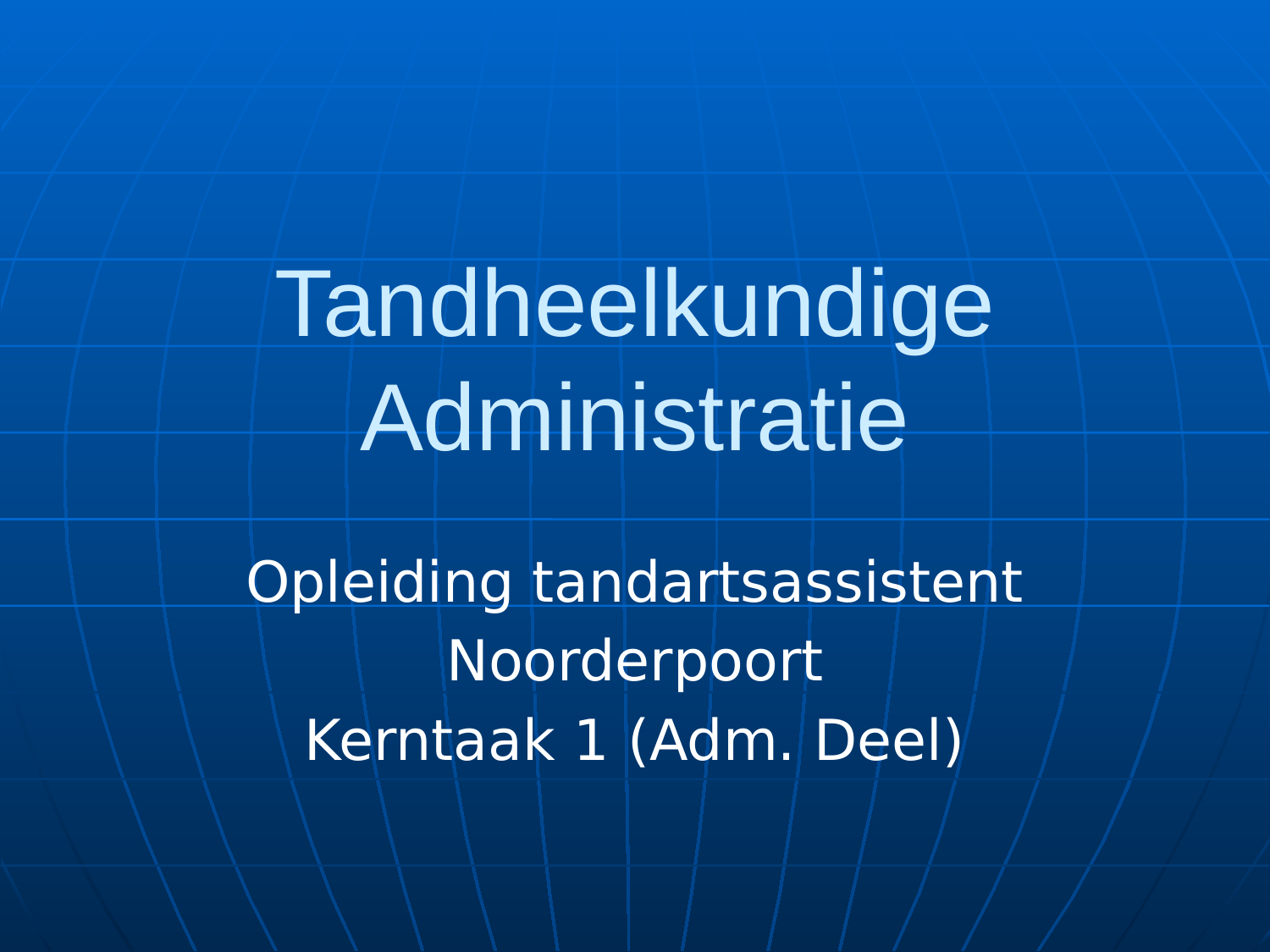

# Tandheelkundige Administratie
Opleiding tandartsassistent
Noorderpoort
Kerntaak 1 (Adm. Deel)